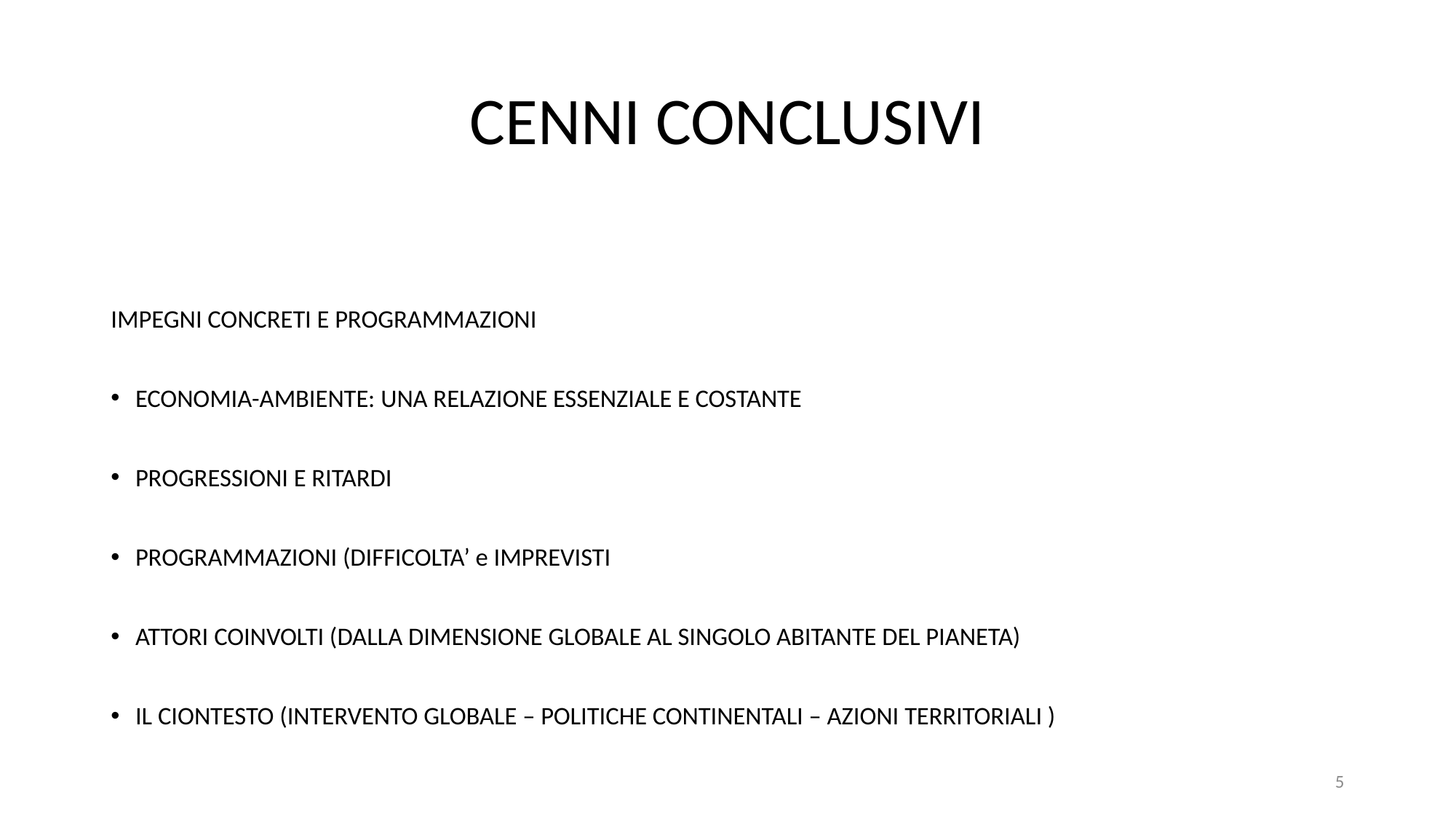

# CENNI CONCLUSIVI

IMPEGNI CONCRETI E PROGRAMMAZIONI

ECONOMIA-AMBIENTE: UNA RELAZIONE ESSENZIALE E COSTANTE

PROGRESSIONI E RITARDI

PROGRAMMAZIONI (DIFFICOLTA’ e IMPREVISTI

ATTORI COINVOLTI (DALLA DIMENSIONE GLOBALE AL SINGOLO ABITANTE DEL PIANETA)

IL CIONTESTO (INTERVENTO GLOBALE – POLITICHE CONTINENTALI – AZIONI TERRITORIALI )
5